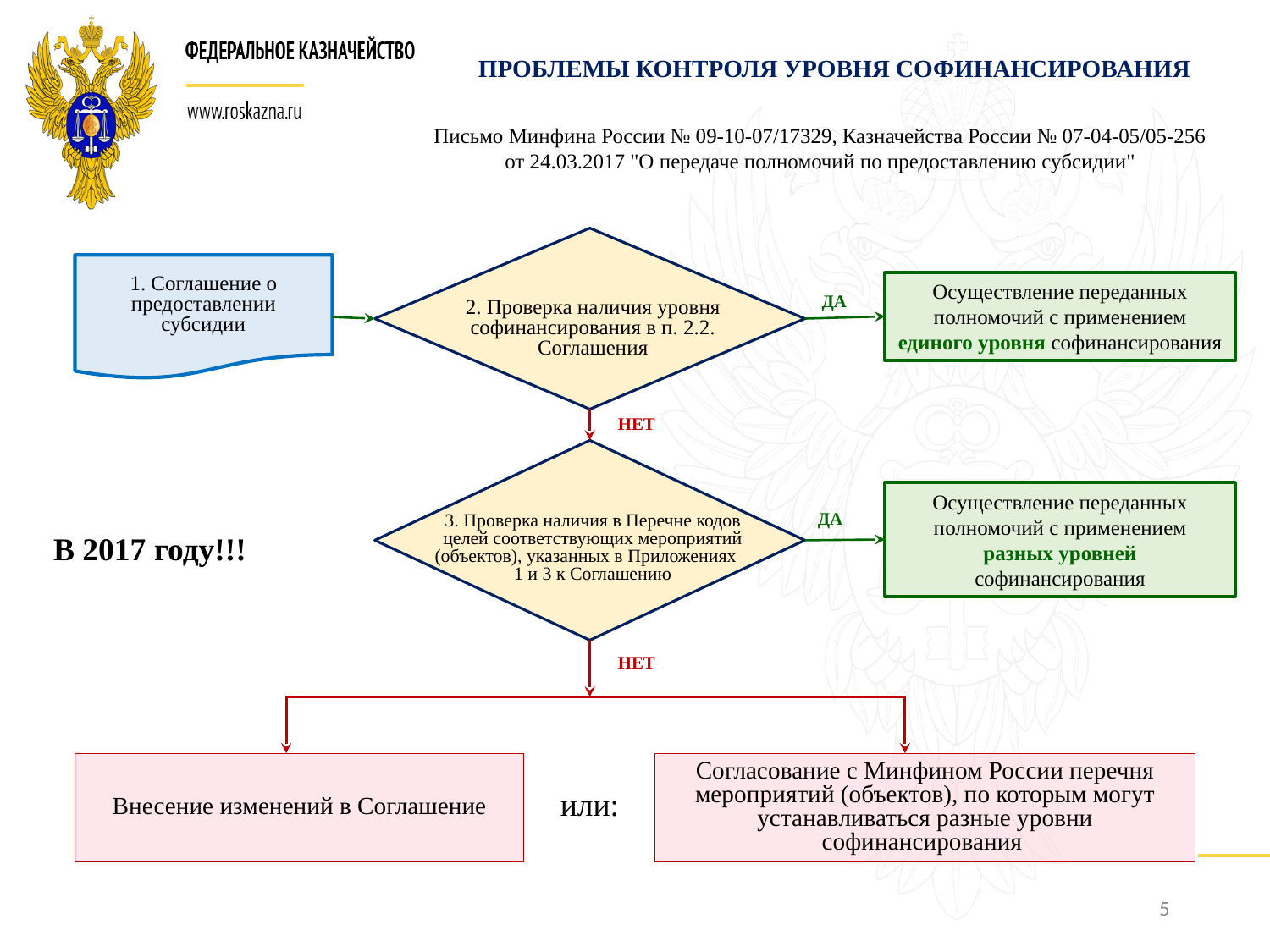

ПРОБЛЕМЫ КОНТРОЛЯ УРОВНЯ СОФИНАНСИРОВАНИЯ
Письмо Минфина России № 09-10-07/17329, Казначейства России № 07-04-05/05-256 от 24.03.2017 "О передаче полномочий по предоставлению субсидии"

2. Проверка наличия уровня софинансирования в п. 2.2. Соглашения
1. Соглашение о предоставлении субсидии
Осуществление переданных полномочий с применением единого уровня софинансирования
ДА
НЕТ

3. Проверка наличия в Перечне кодов целей соответствующих мероприятий (объектов), указанных в Приложениях    1 и 3 к Соглашению
Осуществление переданных полномочий с применением разных уровней софинансирования
ДА
В 2017 году!!!
НЕТ
Внесение изменений в Соглашение
Согласование с Минфином России перечня мероприятий (объектов), по которым могут устанавливаться разные уровни софинансирования
или:
5